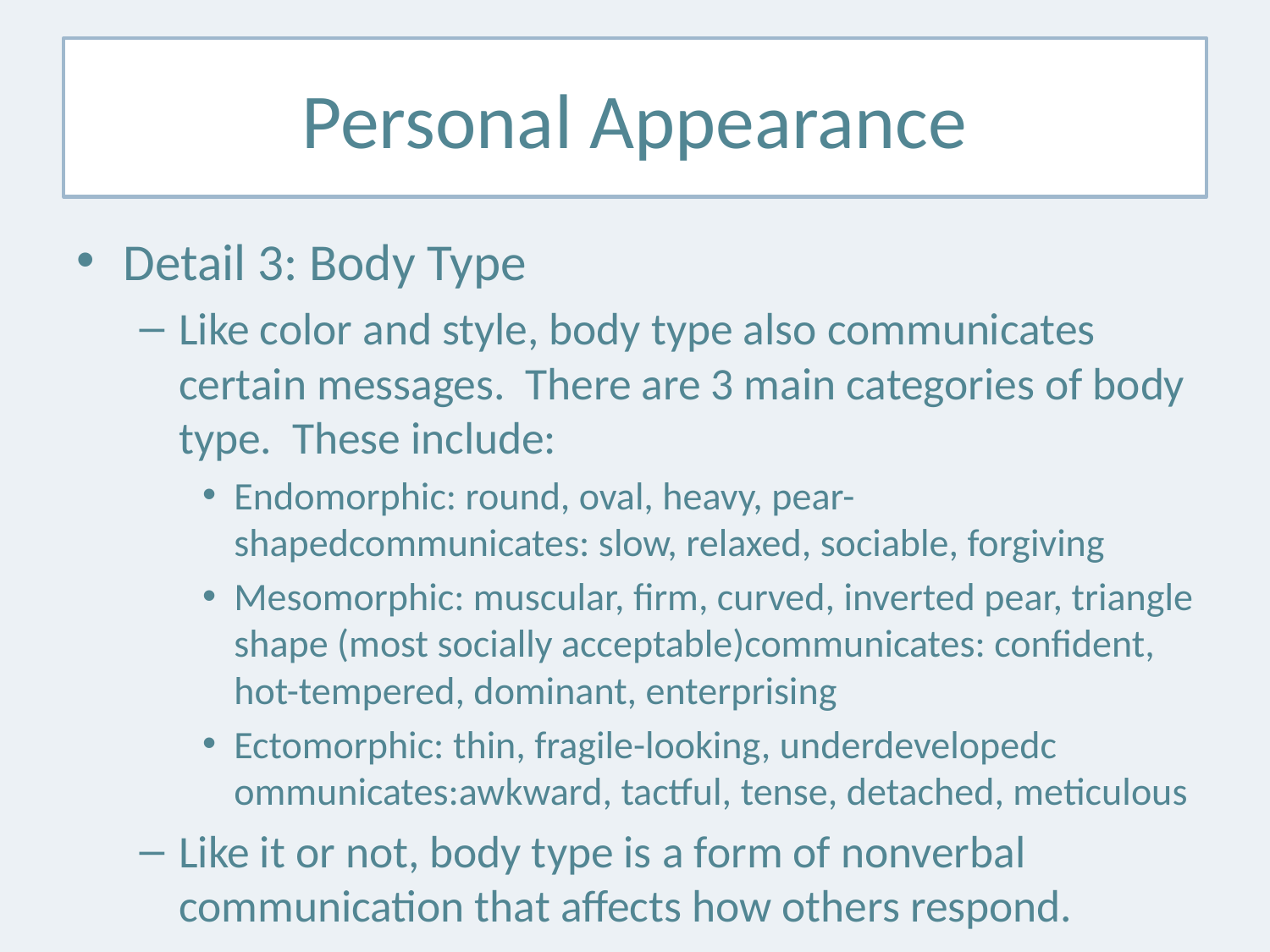

# Personal Appearance
Detail 3: Body Type
Like color and style, body type also communicates certain messages.  There are 3 main categories of body type.  These include:
Endomorphic: round, oval, heavy, pear-shapedcommunicates: slow, relaxed, sociable, forgiving
Mesomorphic: muscular, firm, curved, inverted pear, triangle shape (most socially acceptable)communicates: confident, hot-tempered, dominant, enterprising
Ectomorphic: thin, fragile-looking, underdevelopedc ommunicates:awkward, tactful, tense, detached, meticulous
Like it or not, body type is a form of nonverbal communication that affects how others respond.